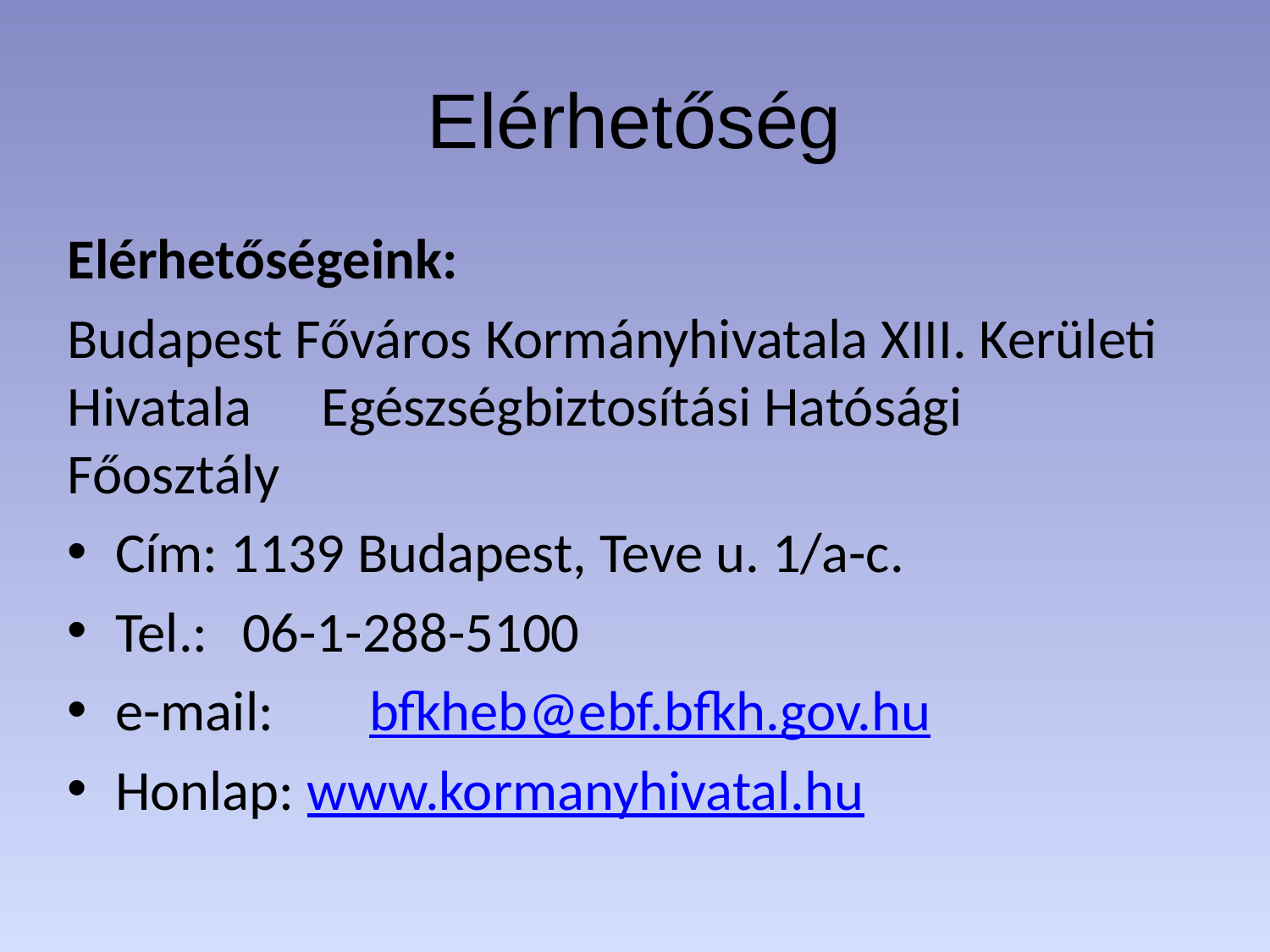

# Elérhetőség
Elérhetőségeink:
Budapest Főváros Kormányhivatala XIII. Kerületi Hivatala	Egészségbiztosítási Hatósági Főosztály
Cím: 1139 Budapest, Teve u. 1/a-c.
Tel.:	06-1-288-5100
e-mail:	bfkheb@ebf.bfkh.gov.hu
Honlap: www.kormanyhivatal.hu